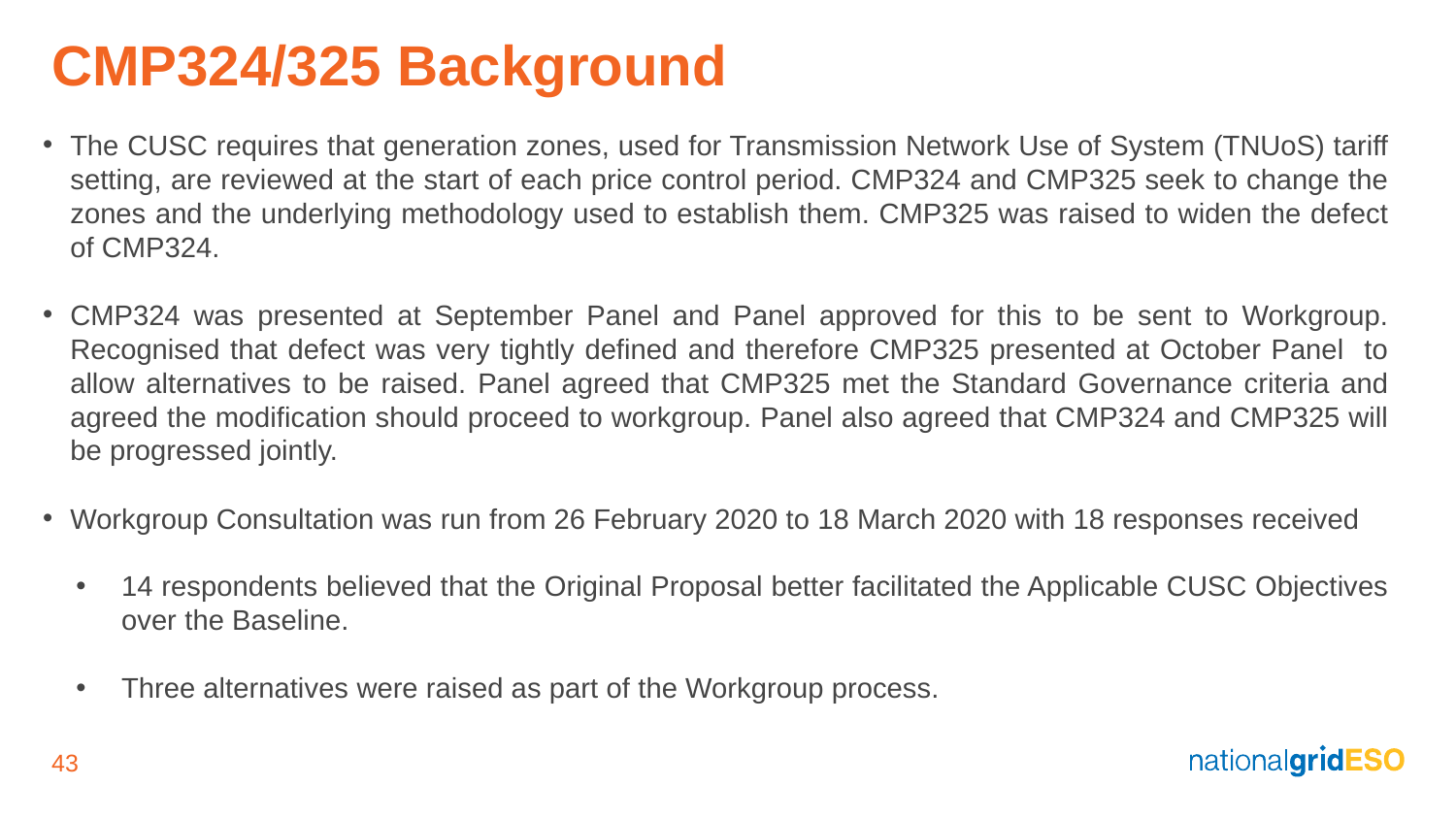

# CMP324/325 Background

The CUSC requires that generation zones, used for Transmission Network Use of System (TNUoS) tariff setting, are reviewed at the start of each price control period. CMP324 and CMP325 seek to change the zones and the underlying methodology used to establish them. CMP325 was raised to widen the defect of CMP324.

CMP324 was presented at September Panel and Panel approved for this to be sent to Workgroup. Recognised that defect was very tightly defined and therefore CMP325 presented at October Panel  to allow alternatives to be raised. Panel agreed that CMP325 met the Standard Governance criteria and agreed the modification should proceed to workgroup. Panel also agreed that CMP324 and CMP325 will be progressed jointly.

Workgroup Consultation was run from 26 February 2020 to 18 March 2020 with 18 responses received

14 respondents believed that the Original Proposal better facilitated the Applicable CUSC Objectives over the Baseline.

Three alternatives were raised as part of the Workgroup process.